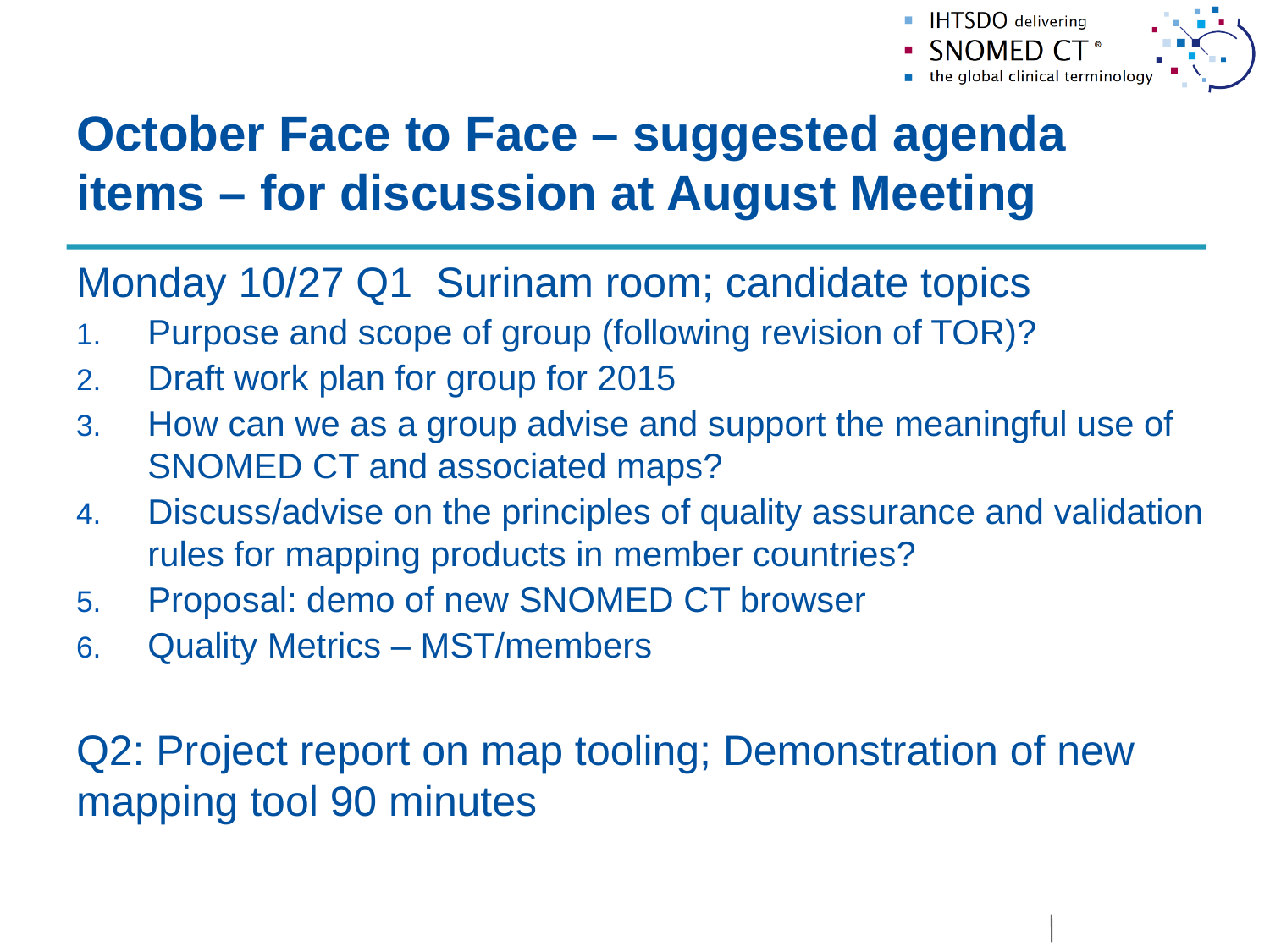

# October Face to Face – suggested agenda items – for discussion at August Meeting
Monday 10/27 Q1  Surinam room; candidate topics
Purpose and scope of group (following revision of TOR)?
Draft work plan for group for 2015
How can we as a group advise and support the meaningful use of SNOMED CT and associated maps?
Discuss/advise on the principles of quality assurance and validation rules for mapping products in member countries?
Proposal: demo of new SNOMED CT browser
Quality Metrics – MST/members

Q2: Project report on map tooling; Demonstration of new mapping tool 90 minutes